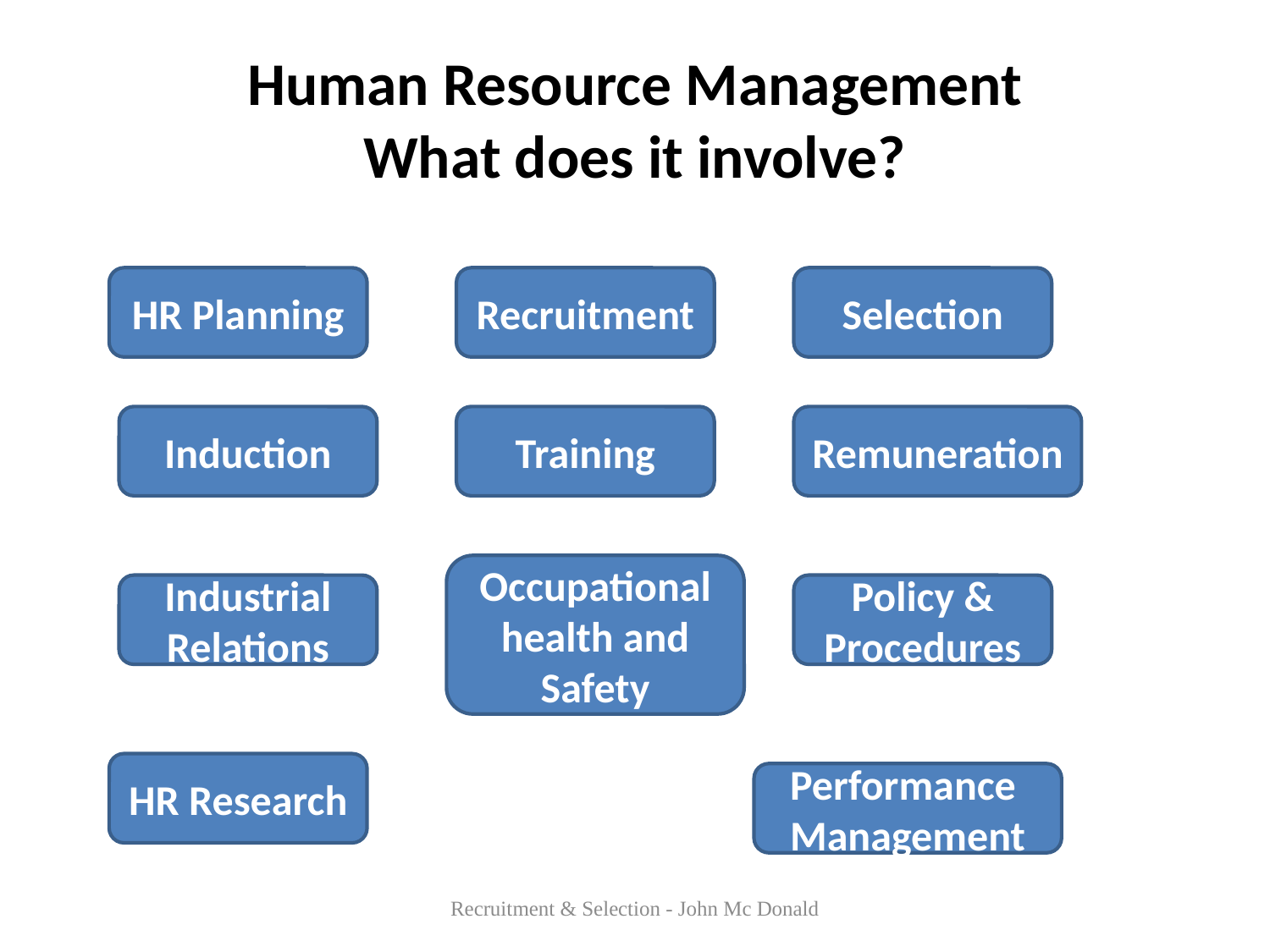

# Human Resource Management What does it involve?
HR Planning
Recruitment
Selection
Induction
Training
Remuneration
Occupational health and Safety
Industrial Relations
Policy & Procedures
HR Research
Performance
Management
Recruitment & Selection - John Mc Donald